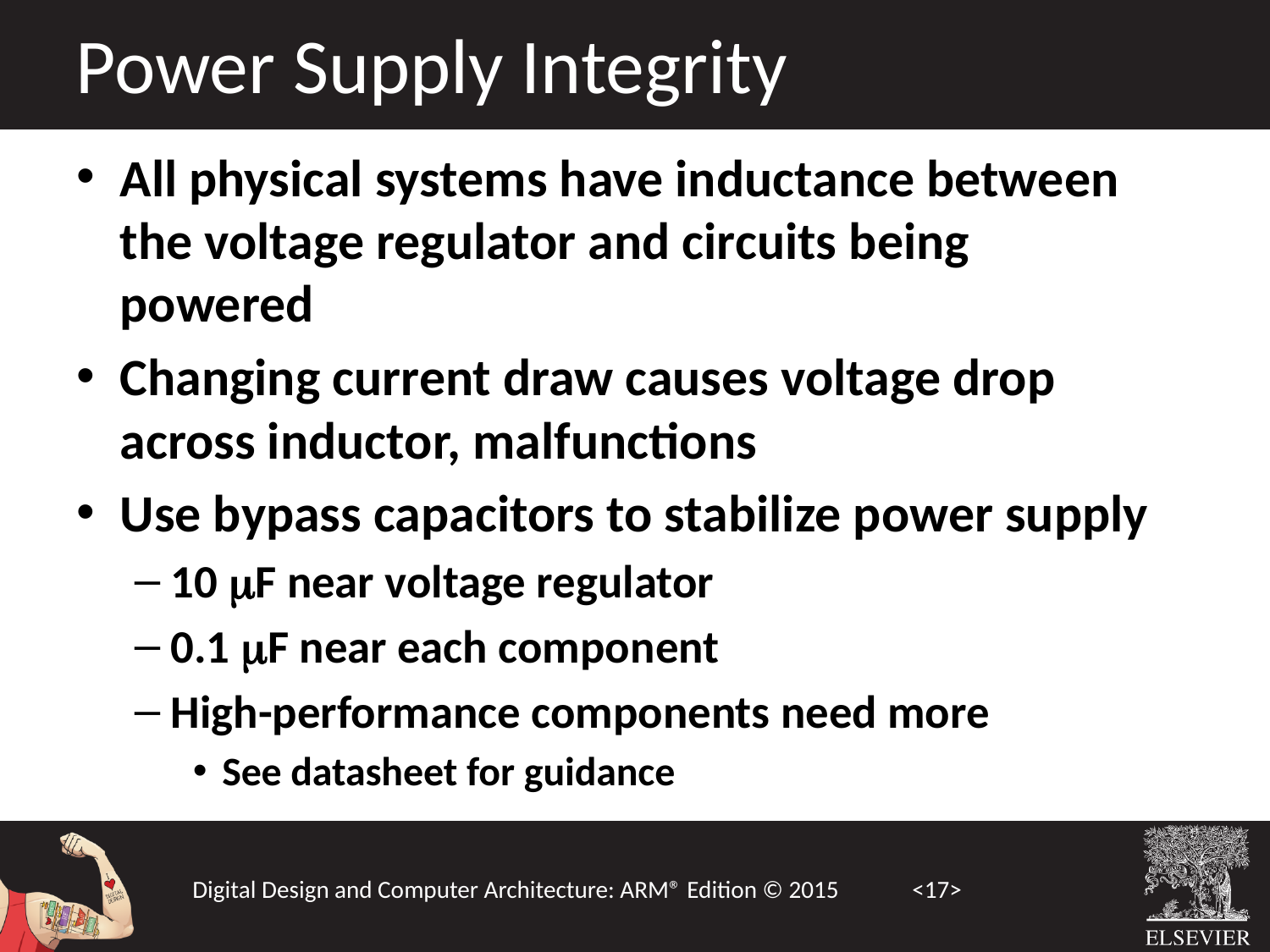

Power Supply Integrity
All physical systems have inductance between the voltage regulator and circuits being powered
Changing current draw causes voltage drop across inductor, malfunctions
Use bypass capacitors to stabilize power supply
10 μF near voltage regulator
0.1 μF near each component
High-performance components need more
See datasheet for guidance